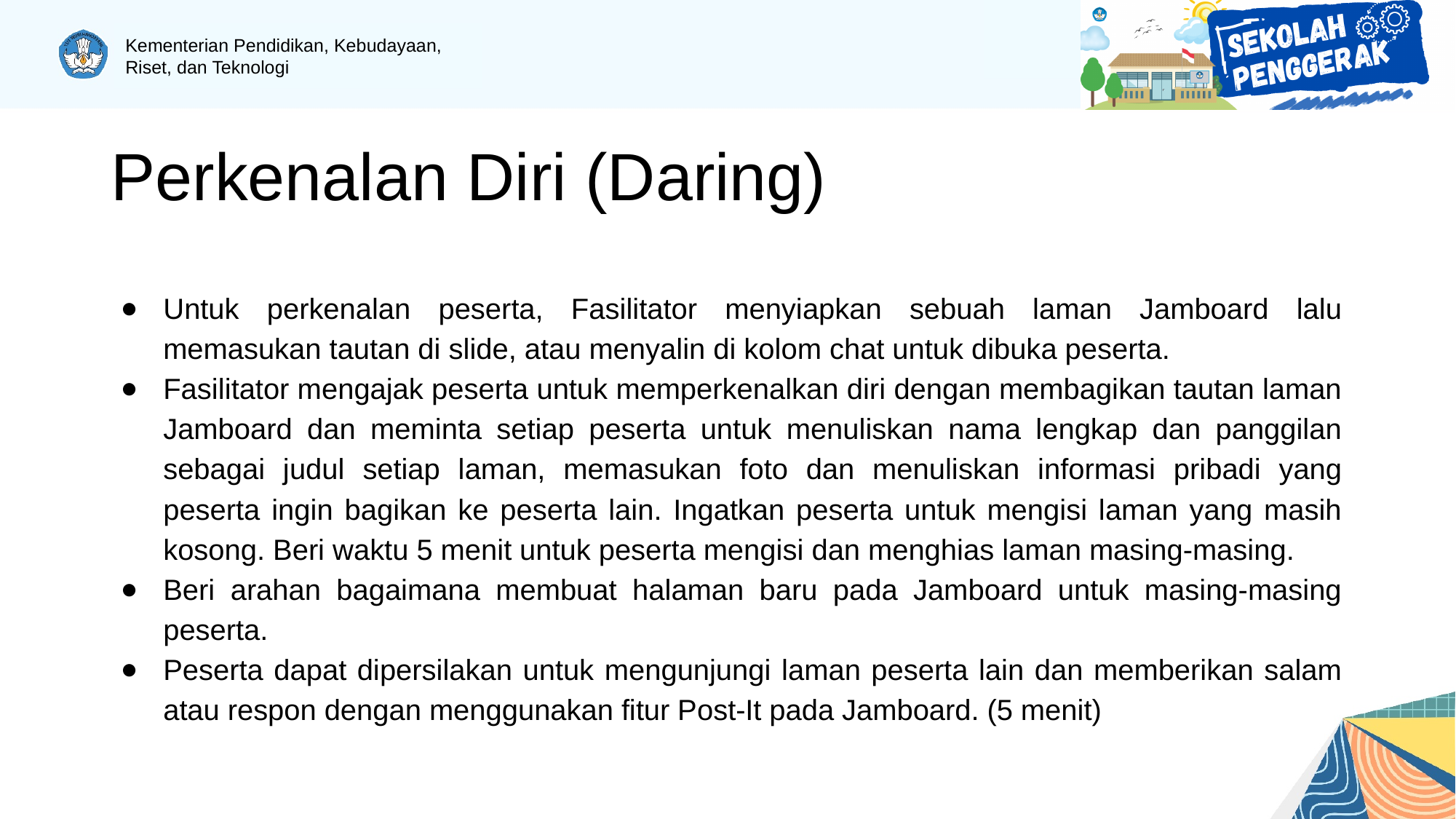

# Perkenalan Diri (Daring)
Untuk perkenalan peserta, Fasilitator menyiapkan sebuah laman Jamboard lalu memasukan tautan di slide, atau menyalin di kolom chat untuk dibuka peserta.
Fasilitator mengajak peserta untuk memperkenalkan diri dengan membagikan tautan laman Jamboard dan meminta setiap peserta untuk menuliskan nama lengkap dan panggilan sebagai judul setiap laman, memasukan foto dan menuliskan informasi pribadi yang peserta ingin bagikan ke peserta lain. Ingatkan peserta untuk mengisi laman yang masih kosong. Beri waktu 5 menit untuk peserta mengisi dan menghias laman masing-masing.
Beri arahan bagaimana membuat halaman baru pada Jamboard untuk masing-masing peserta.
Peserta dapat dipersilakan untuk mengunjungi laman peserta lain dan memberikan salam atau respon dengan menggunakan fitur Post-It pada Jamboard. (5 menit)